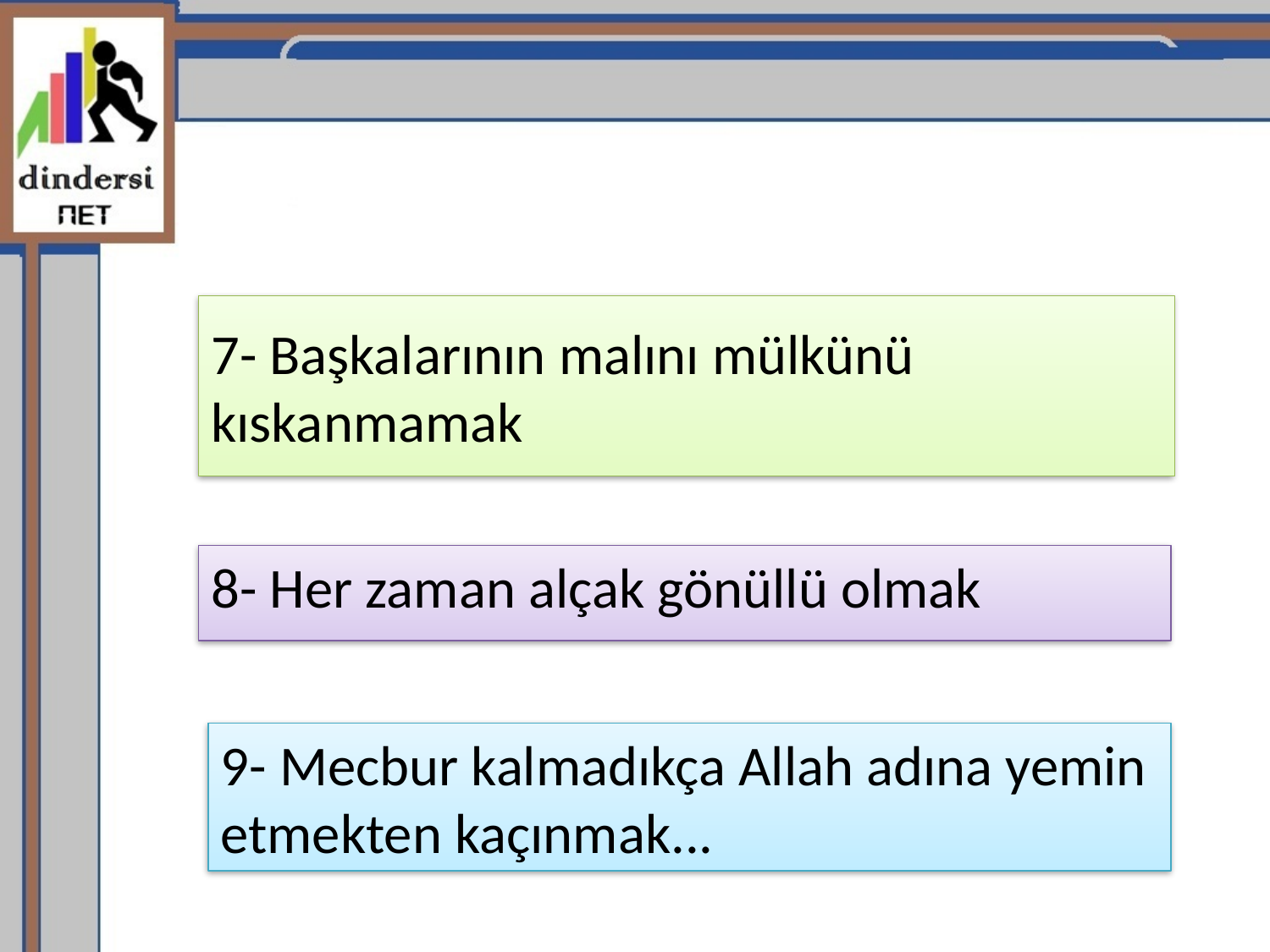

# 7- Başkalarının malını mülkünü kıskanmamak
8- Her zaman alçak gönüllü olmak
9- Mecbur kalmadıkça Allah adına yemin etmekten kaçınmak...